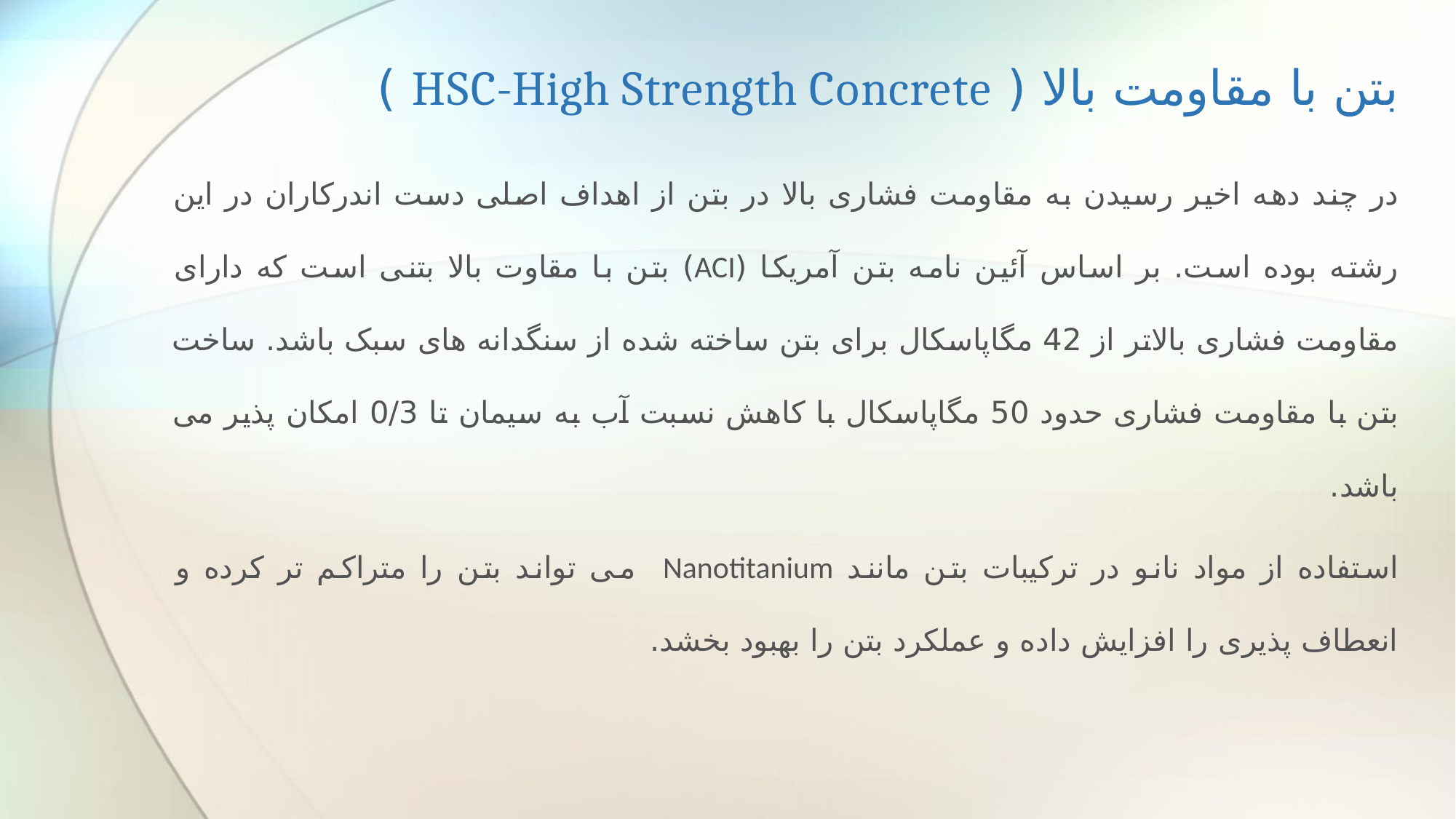

# بتن با مقاومت بالا ( HSC-High Strength Concrete )
در چند دهه اخیر رسیدن به مقاومت فشاری بالا در بتن از اهداف اصلی دست اندرکاران در این رشته بوده است. بر اساس آئین نامه بتن آمریکا (ACI) بتن با مقاوت بالا بتنی است که دارای مقاومت فشاری بالاتر از 42 مگاپاسکال برای بتن ساخته شده از سنگدانه های سبک باشد. ساخت بتن با مقاومت فشاری حدود 50 مگاپاسکال با کاهش نسبت آب به سیمان تا 0/3 امکان پذیر می باشد.
استفاده از مواد نانو در ترکیبات بتن مانند Nanotitanium  می تواند بتن را متراکم تر کرده و انعطاف پذیری را افزایش داده و عملکرد بتن را بهبود بخشد.